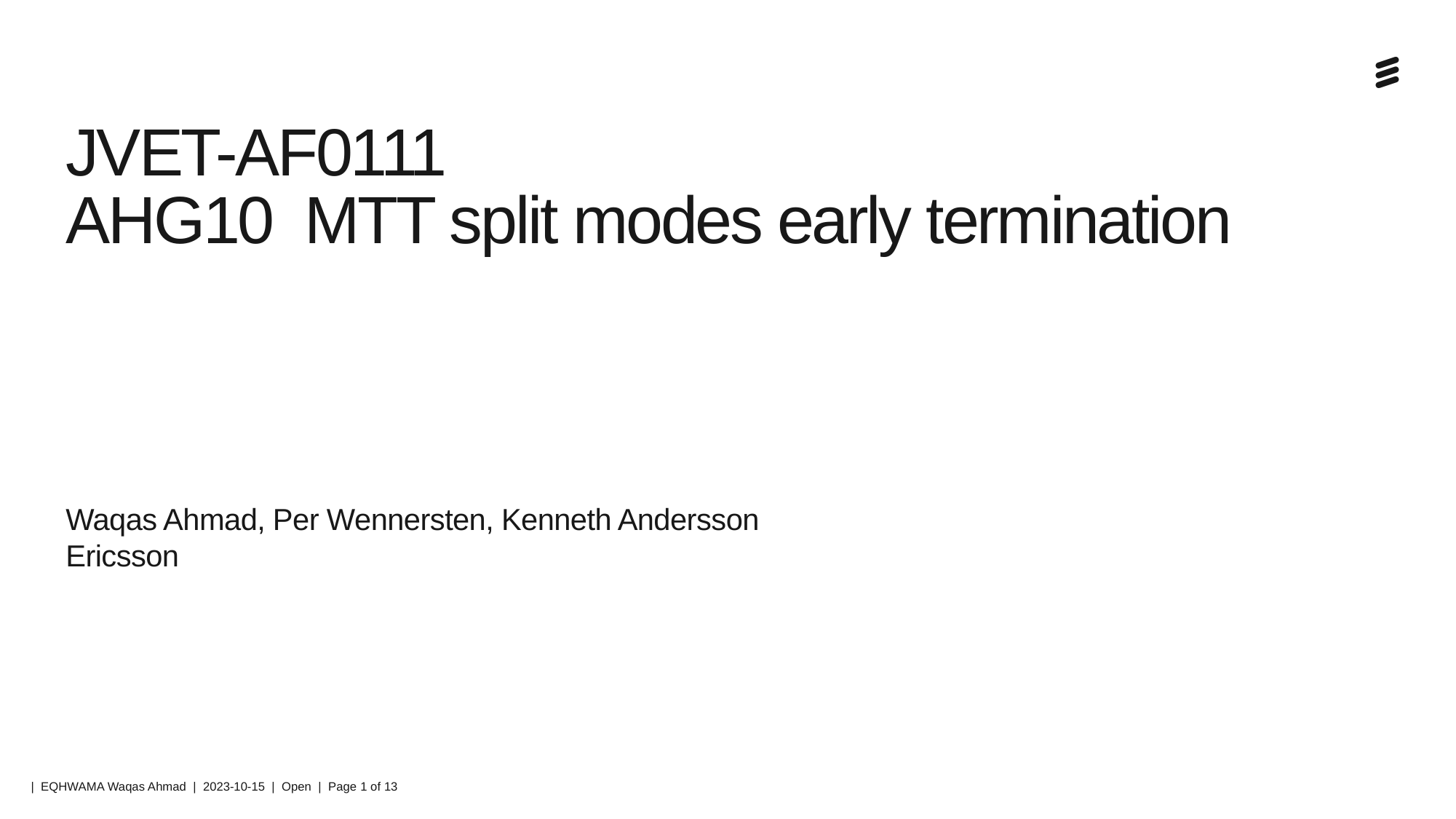

# JVET-AF0111 AHG10  MTT split modes early termination
Waqas Ahmad, Per Wennersten, Kenneth Andersson
Ericsson